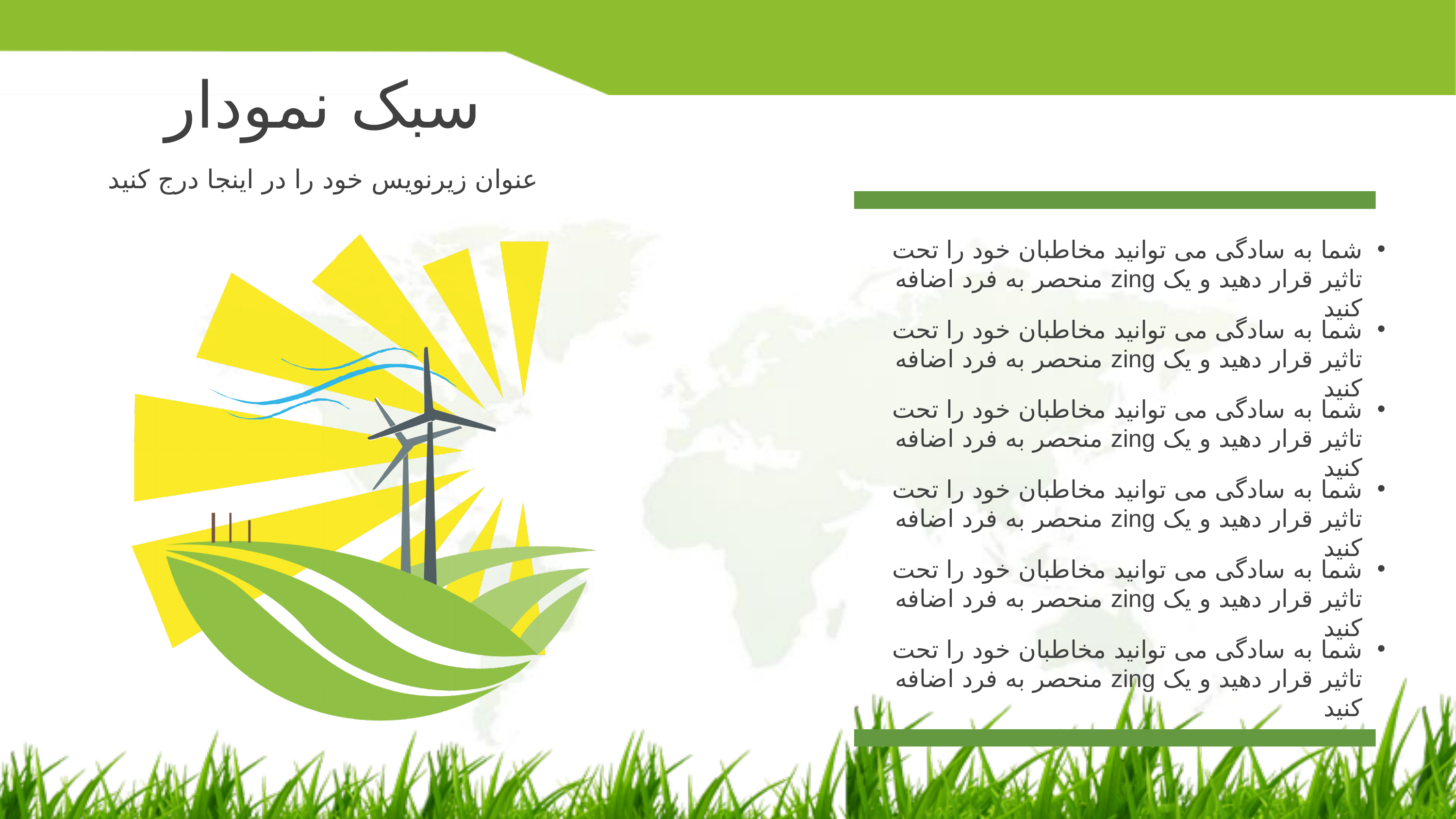

سبک نمودار
عنوان زیرنویس خود را در اینجا درج کنید

شما به سادگی می توانید مخاطبان خود را تحت تاثیر قرار دهید و یک zing منحصر به فرد اضافه کنید

شما به سادگی می توانید مخاطبان خود را تحت تاثیر قرار دهید و یک zing منحصر به فرد اضافه کنید
شما به سادگی می توانید مخاطبان خود را تحت تاثیر قرار دهید و یک zing منحصر به فرد اضافه کنید
شما به سادگی می توانید مخاطبان خود را تحت تاثیر قرار دهید و یک zing منحصر به فرد اضافه کنید

شما به سادگی می توانید مخاطبان خود را تحت تاثیر قرار دهید و یک zing منحصر به فرد اضافه کنید
شما به سادگی می توانید مخاطبان خود را تحت تاثیر قرار دهید و یک zing منحصر به فرد اضافه کنید